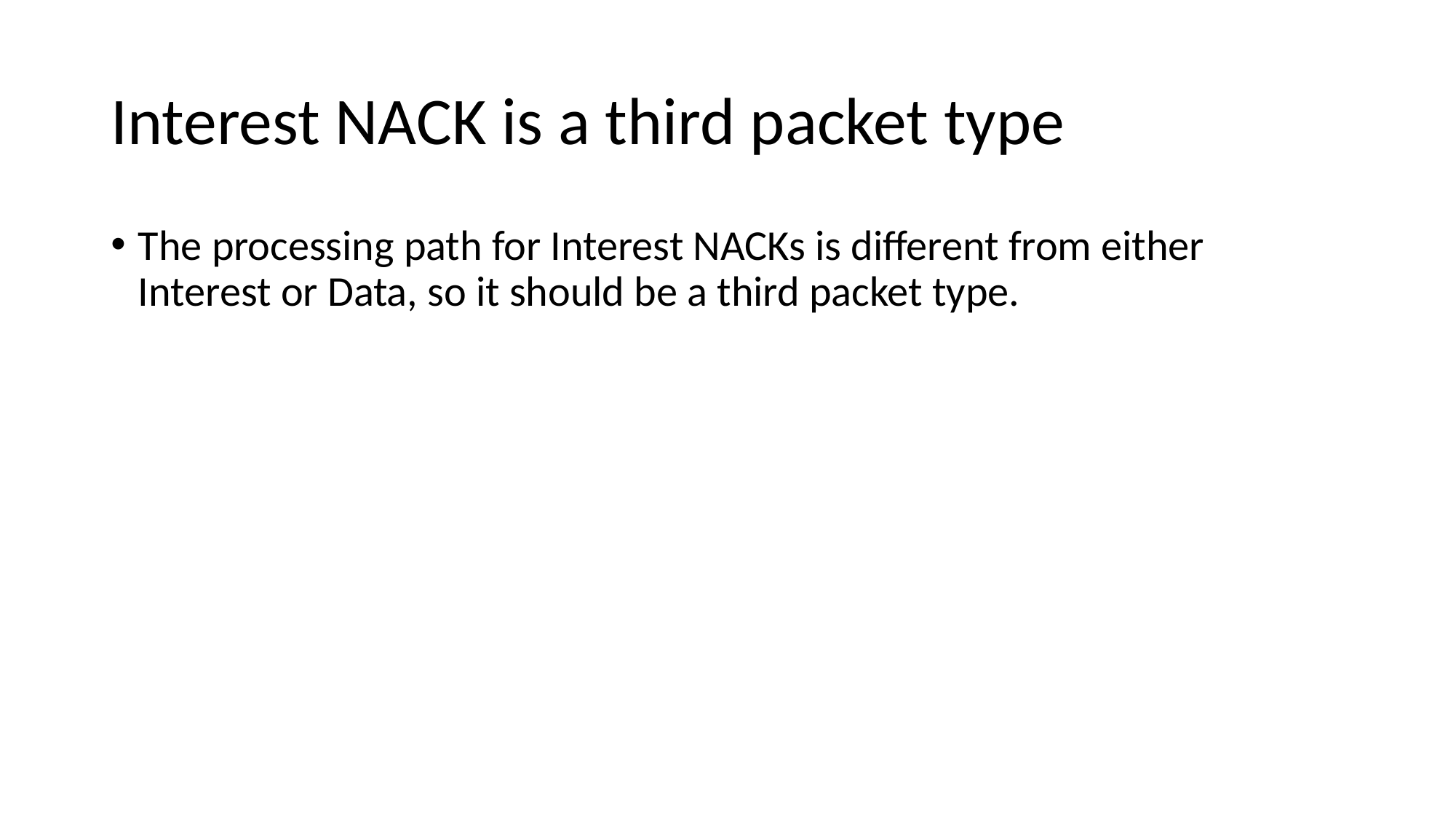

# Interest NACK is a third packet type
The processing path for Interest NACKs is different from either Interest or Data, so it should be a third packet type.